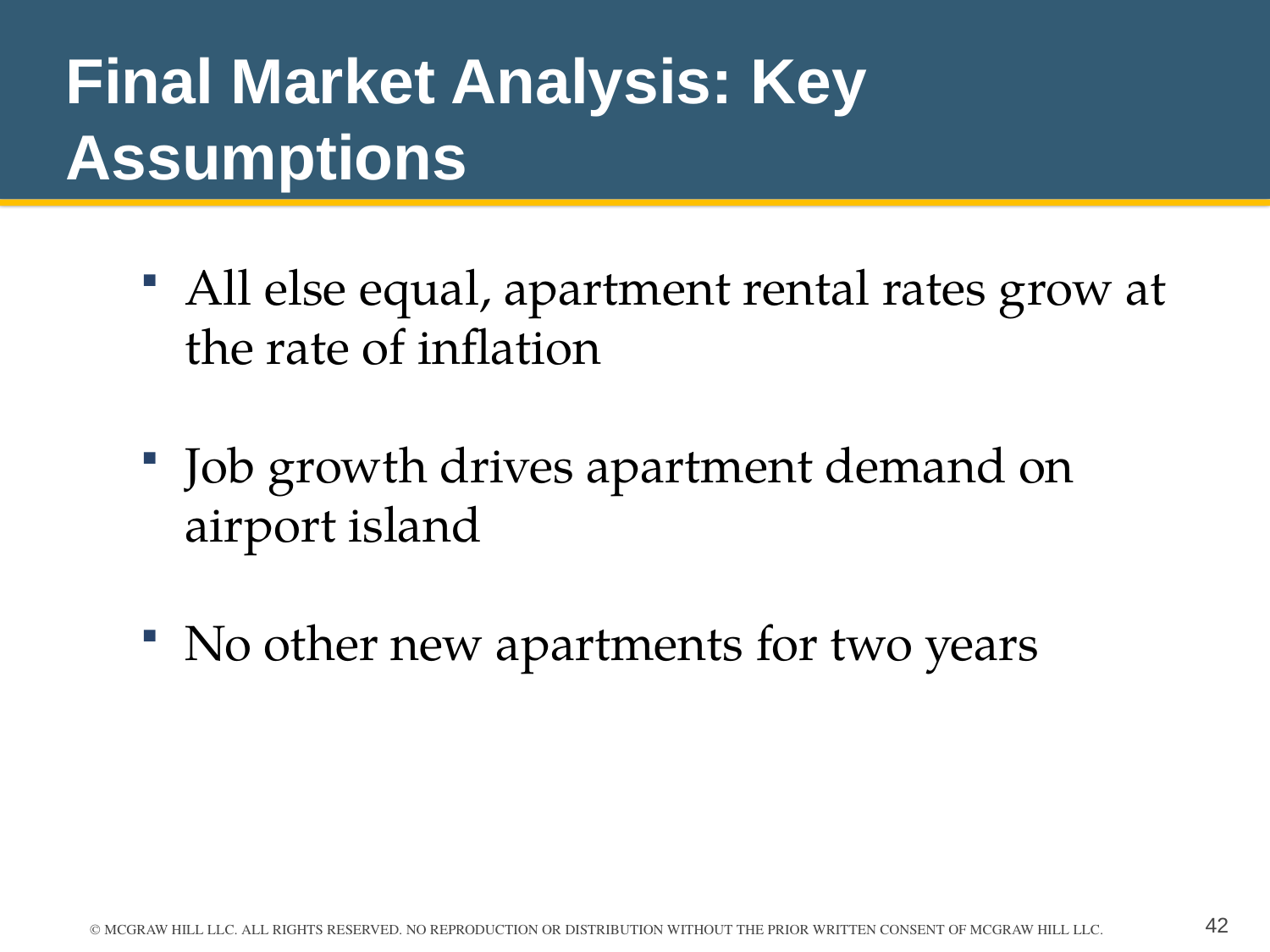

# Final Market Analysis: Key Assumptions
All else equal, apartment rental rates grow at the rate of inflation

Job growth drives apartment demand on airport island

No other new apartments for two years

© MCGRAW HILL LLC. ALL RIGHTS RESERVED. NO REPRODUCTION OR DISTRIBUTION WITHOUT THE PRIOR WRITTEN CONSENT OF MCGRAW HILL LLC.
42